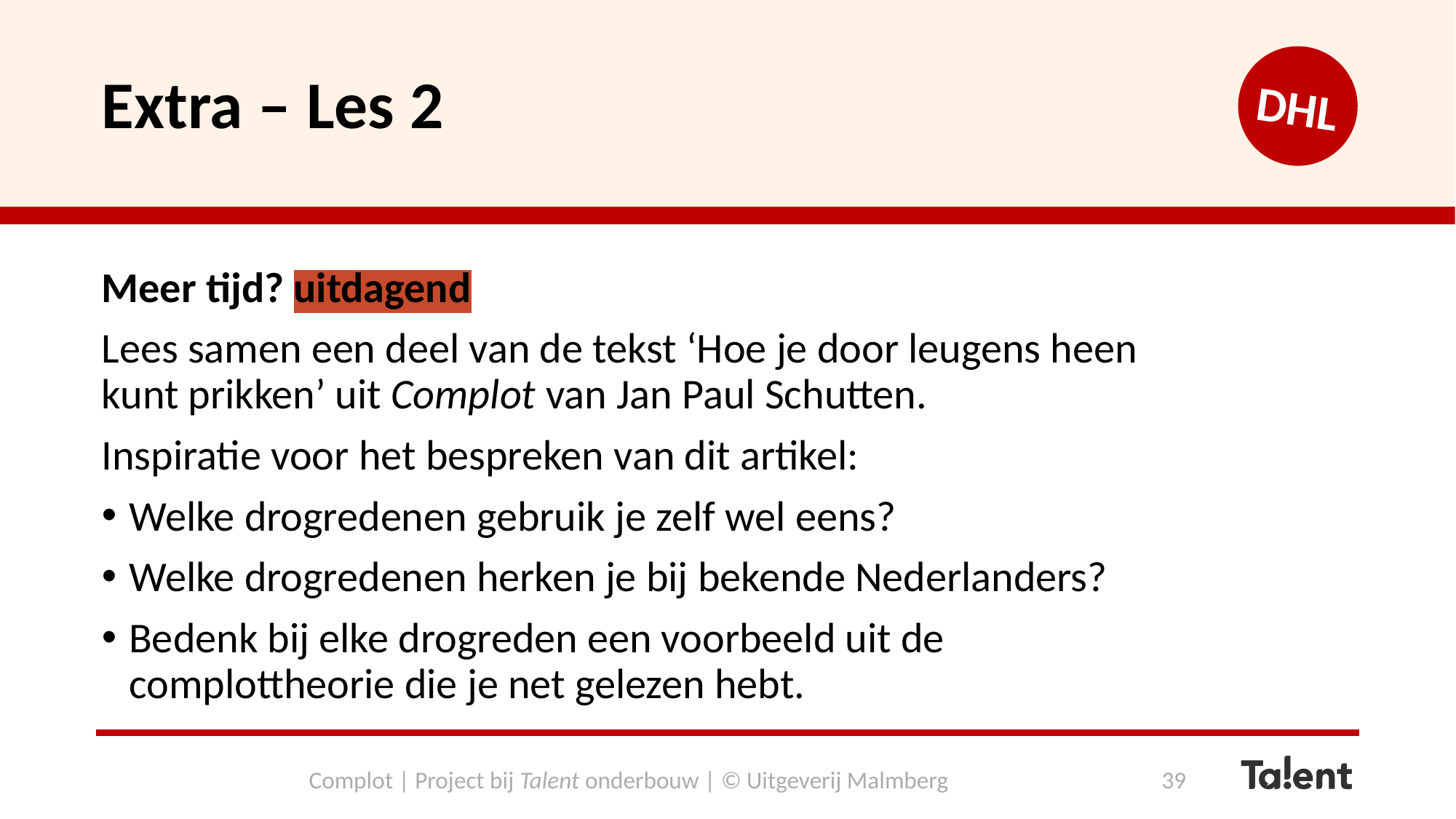

# Extra – Les 2
DHL
Meer tijd? uitdagend
Lees samen een deel van de tekst ‘Hoe je door leugens heen kunt prikken’ uit Complot van Jan Paul Schutten.
Inspiratie voor het bespreken van dit artikel:
Welke drogredenen gebruik je zelf wel eens?
Welke drogredenen herken je bij bekende Nederlanders?
Bedenk bij elke drogreden een voorbeeld uit de complottheorie die je net gelezen hebt.
Complot | Project bij Talent onderbouw | © Uitgeverij Malmberg
39